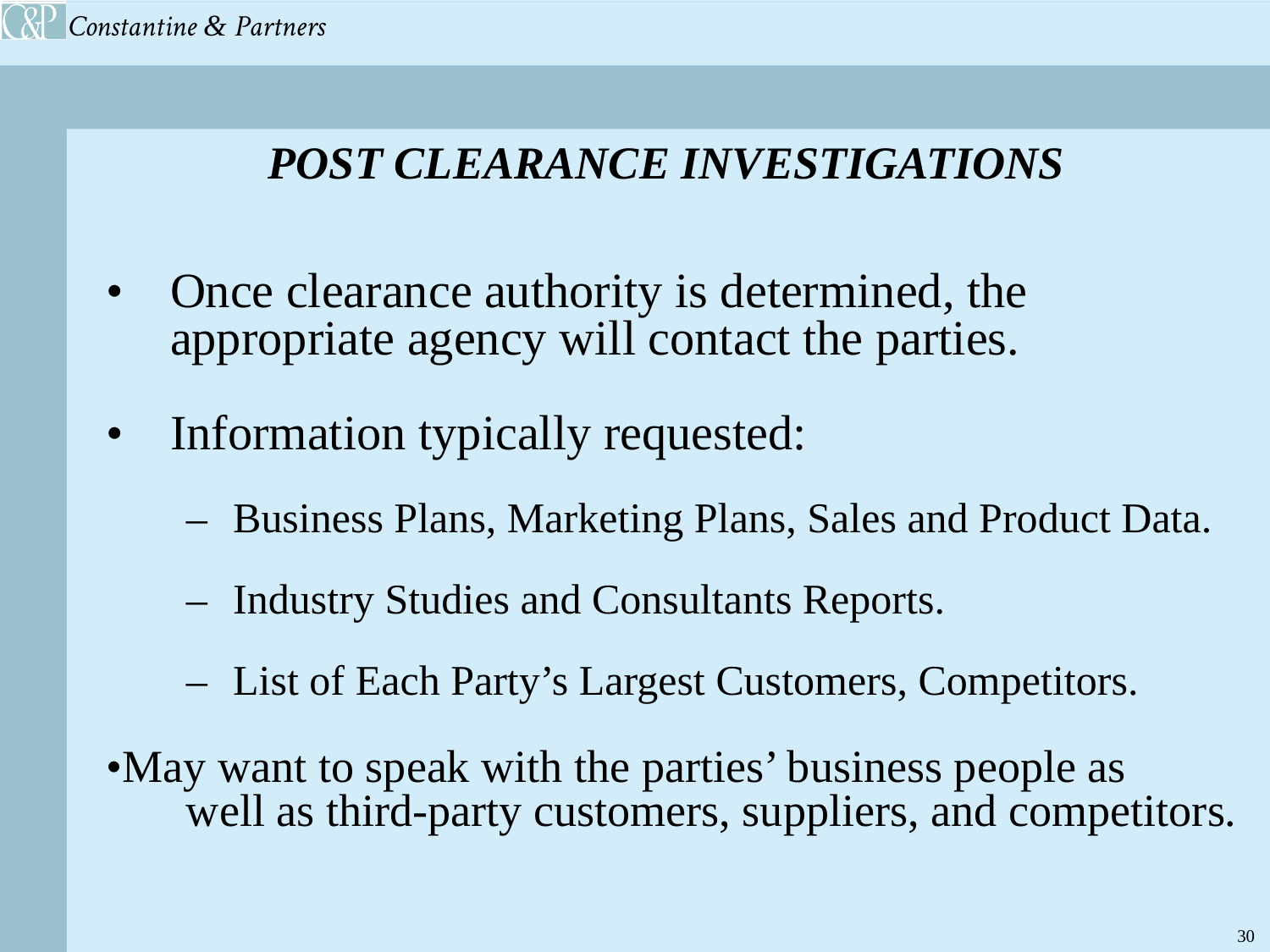

POST CLEARANCE INVESTIGATIONS
	•	Once clearance authority is determined, the 				appropriate agency will contact the parties.

	•	Information typically requested:

		– 	Business Plans, Marketing Plans, Sales and Product Data.

		– 	Industry Studies and Consultants Reports.

		– 	List of Each Party’s Largest Customers, Competitors.

•	May want to speak with the parties’ business people as 			well as third-party customers, suppliers, and competitors.